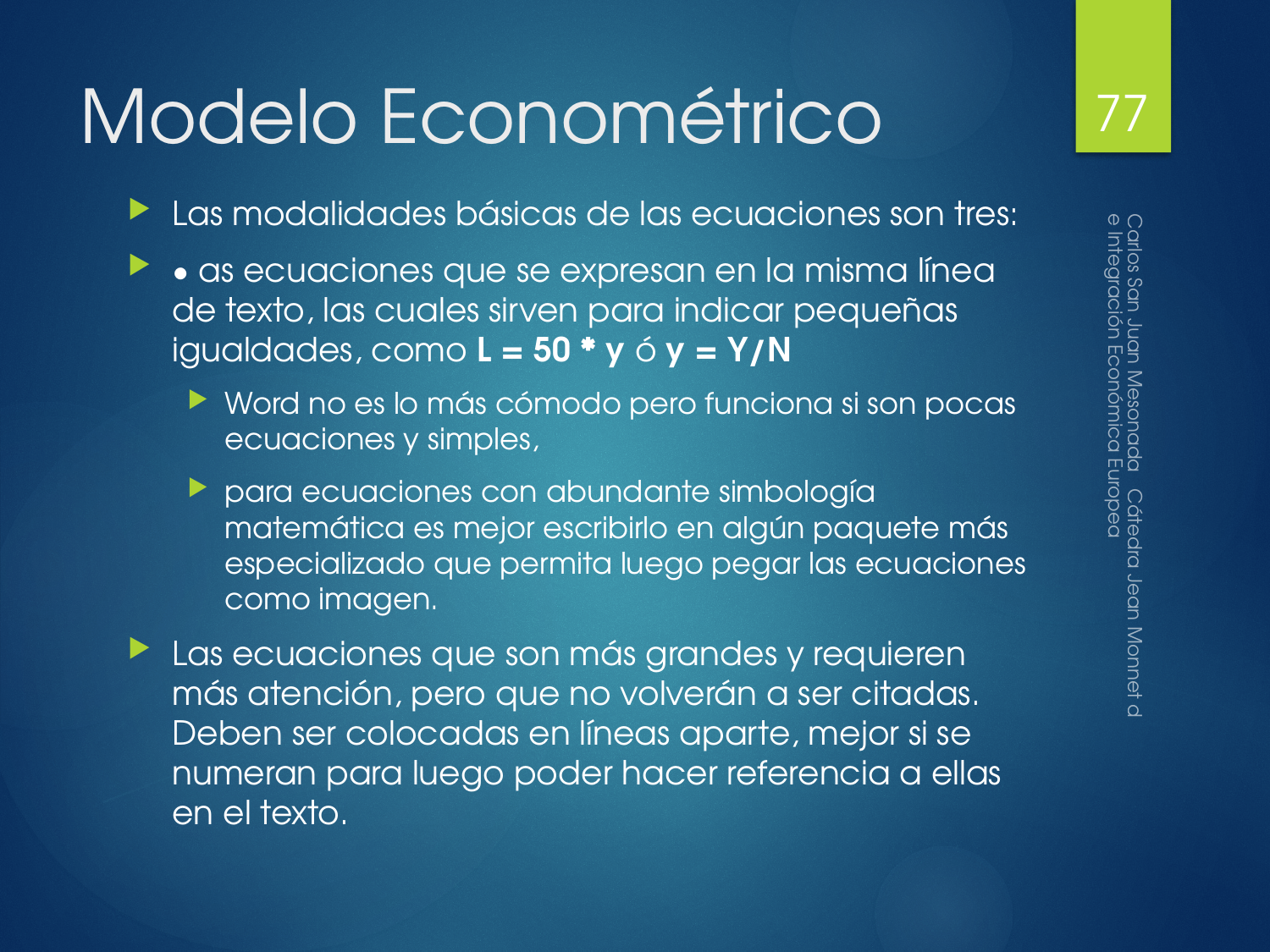

77
# Modelo Econométrico
Las modalidades básicas de las ecuaciones son tres:
• as ecuaciones que se expresan en la misma línea de texto, las cuales sirven para indicar pequeñas igualdades, como L = 50 * y ó y = Y/N
Word no es lo más cómodo pero funciona si son pocas ecuaciones y simples,
para ecuaciones con abundante simbología matemática es mejor escribirlo en algún paquete más especializado que permita luego pegar las ecuaciones como imagen.
Las ecuaciones que son más grandes y requieren más atención, pero que no volverán a ser citadas. Deben ser colocadas en líneas aparte, mejor si se numeran para luego poder hacer referencia a ellas en el texto.
Carlos San Juan Mesonada   Cátedra Jean Monnet de Integración Económica Europea